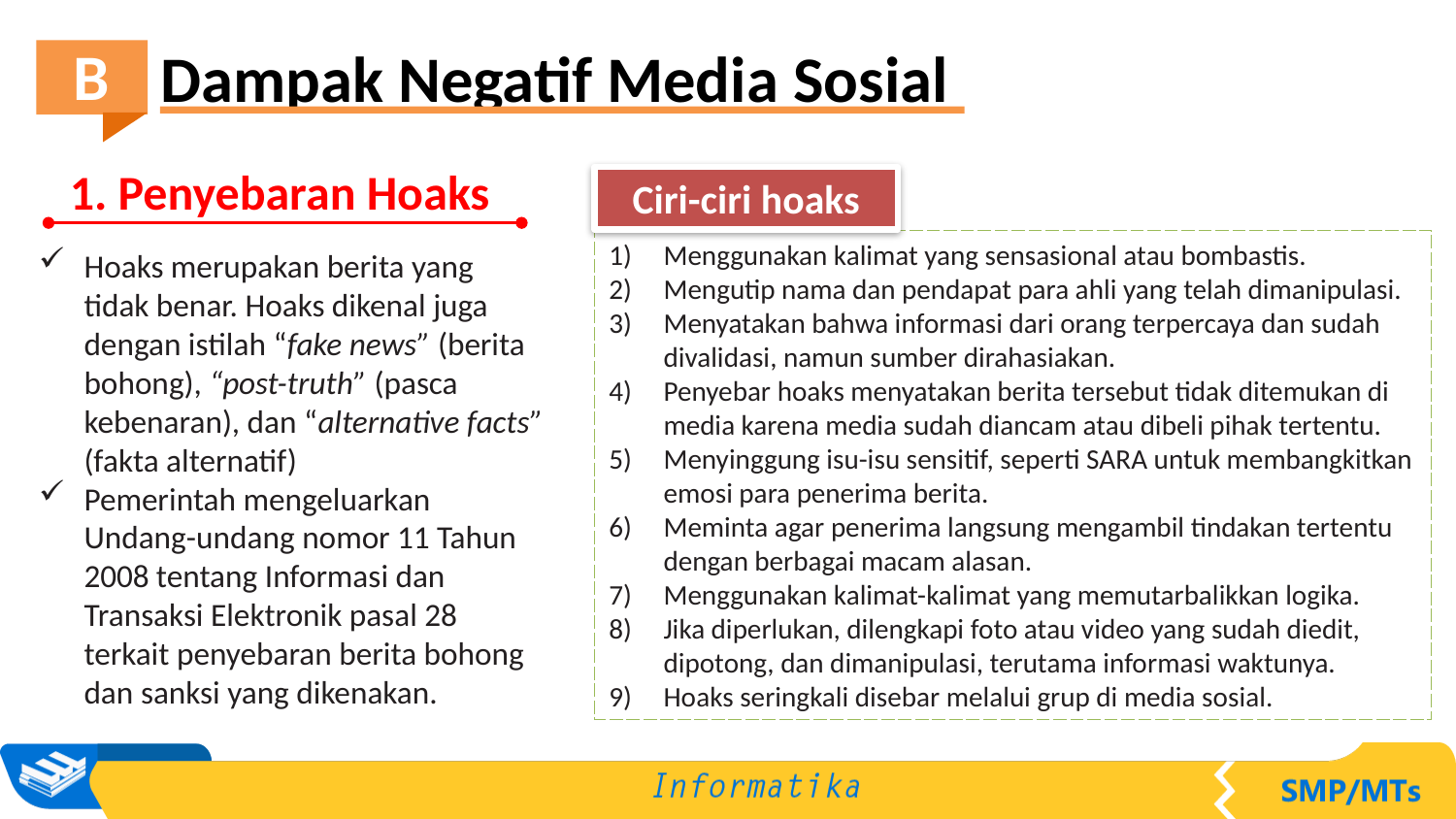

Dampak Negatif Media Sosial
B

1. Penyebaran Hoaks
Ciri-ciri hoaks
Menggunakan kalimat yang sensasional atau bombastis.
Mengutip nama dan pendapat para ahli yang telah dimanipulasi.
Menyatakan bahwa informasi dari orang terpercaya dan sudah divalidasi, namun sumber dirahasiakan.
Penyebar hoaks menyatakan berita tersebut tidak ditemukan di media karena media sudah diancam atau dibeli pihak tertentu.
Menyinggung isu-isu sensitif, seperti SARA untuk membangkitkan emosi para penerima berita.
Meminta agar penerima langsung mengambil tindakan tertentu dengan berbagai macam alasan.
Menggunakan kalimat-kalimat yang memutarbalikkan logika.
Jika diperlukan, dilengkapi foto atau video yang sudah diedit, dipotong, dan dimanipulasi, terutama informasi waktunya.
Hoaks seringkali disebar melalui grup di media sosial.
Hoaks merupakan berita yang tidak benar. Hoaks dikenal juga dengan istilah “fake news” (berita bohong), “post-truth” (pasca kebenaran), dan “alternative facts” (fakta alternatif)
Pemerintah mengeluarkan Undang-undang nomor 11 Tahun 2008 tentang Informasi dan Transaksi Elektronik pasal 28 terkait penyebaran berita bohong dan sanksi yang dikenakan.